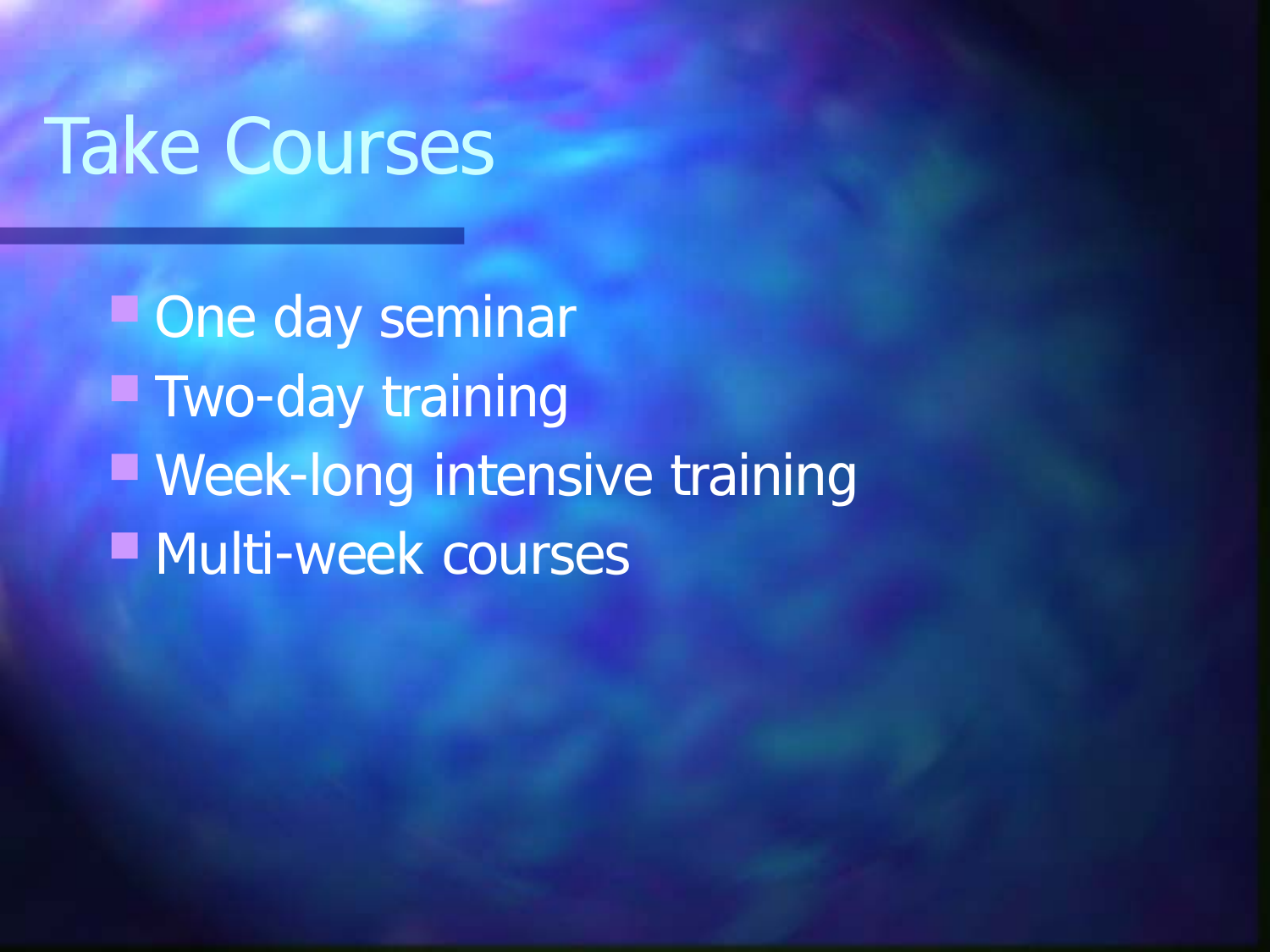

# Take Courses
One day seminar
Two-day training
Week-long intensive training
Multi-week courses